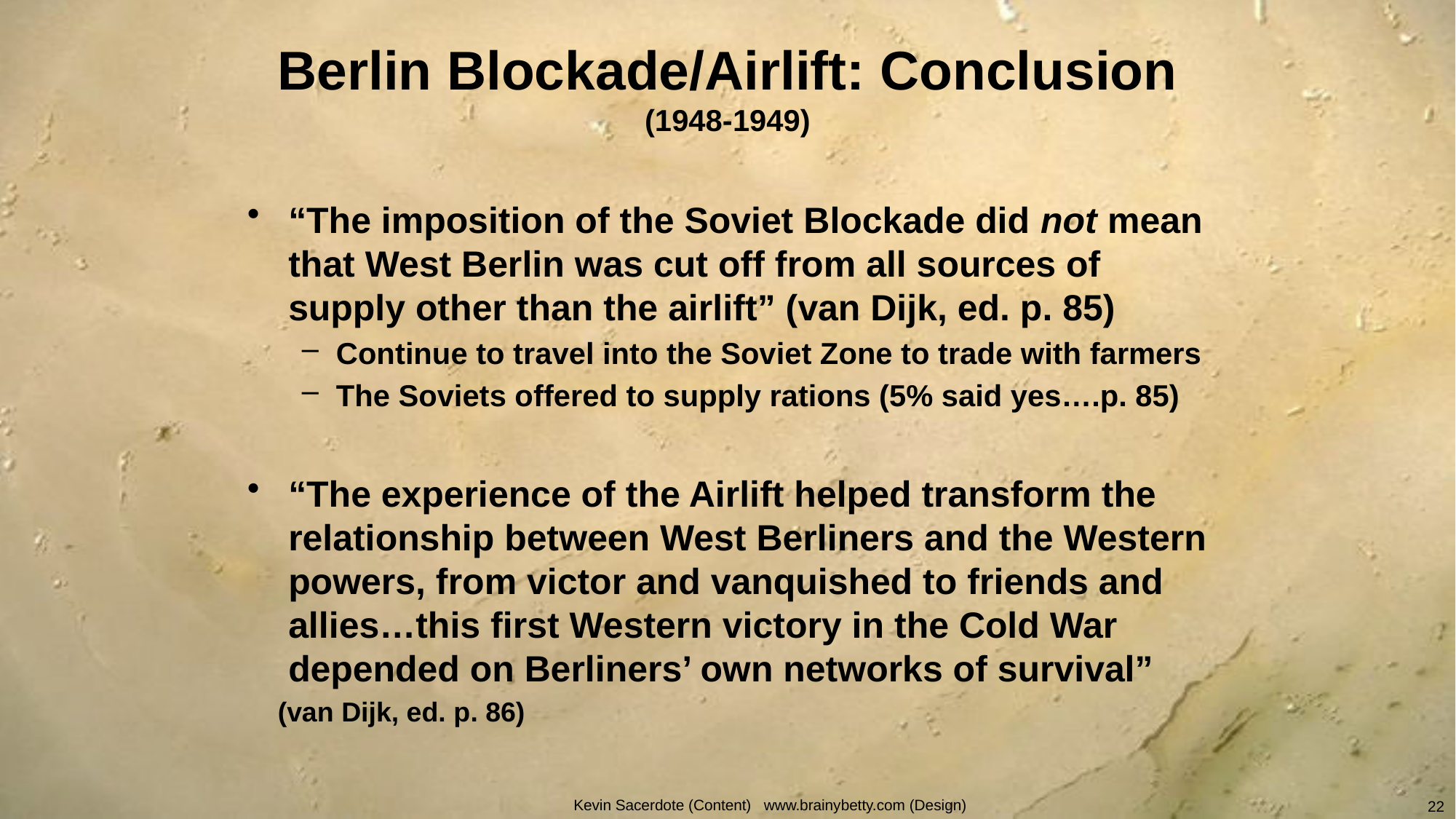

# Berlin Blockade/Airlift: Conclusion (1948-1949)
“The imposition of the Soviet Blockade did not mean that West Berlin was cut off from all sources of supply other than the airlift” (van Dijk, ed. p. 85)
Continue to travel into the Soviet Zone to trade with farmers
The Soviets offered to supply rations (5% said yes….p. 85)

“The experience of the Airlift helped transform the relationship between West Berliners and the Western powers, from victor and vanquished to friends and allies…this first Western victory in the Cold War depended on Berliners’ own networks of survival”
    (van Dijk, ed. p. 86)
Kevin Sacerdote (Content)   www.brainybetty.com (Design)
22